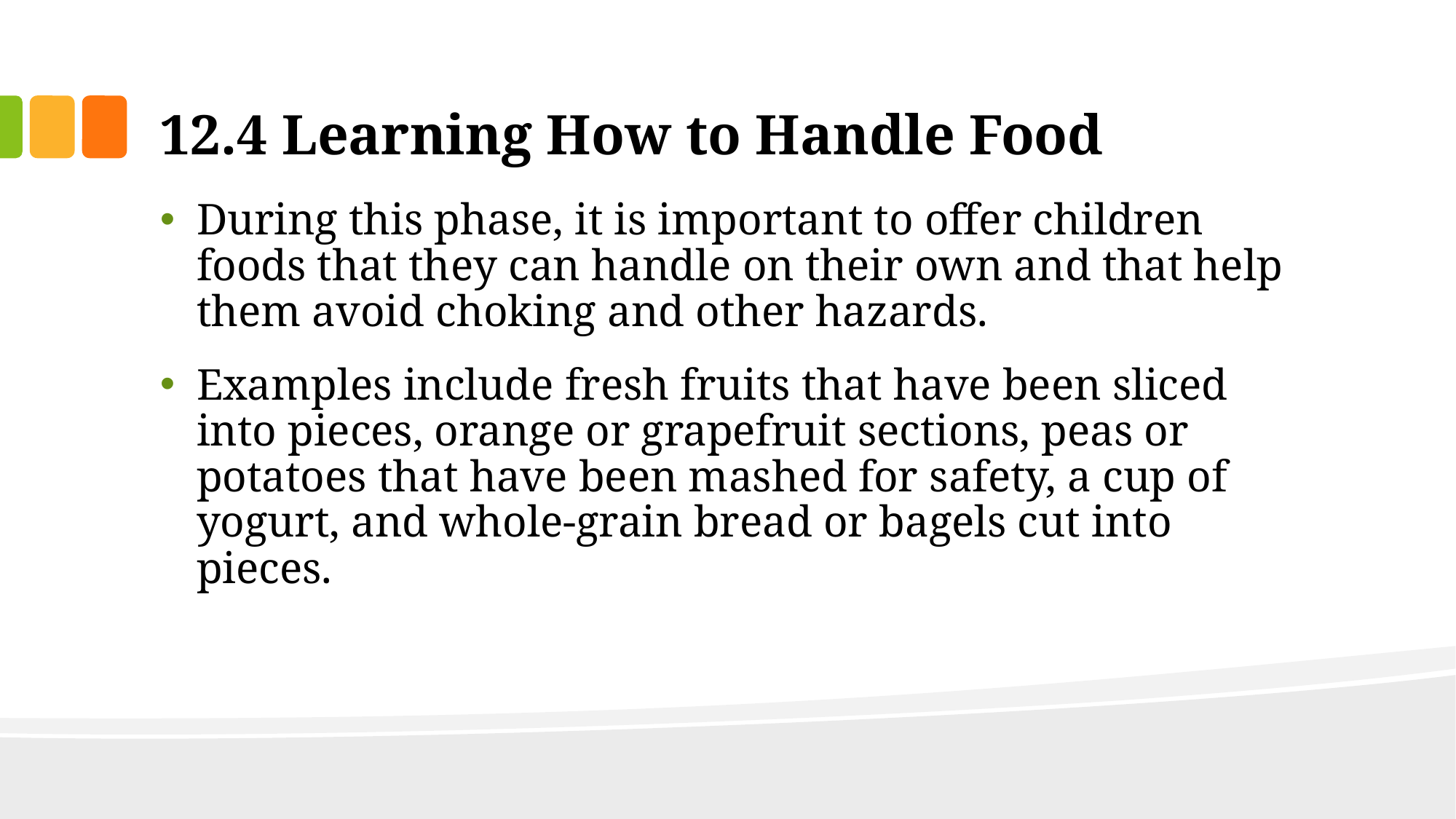

# 12.4 Learning How to Handle Food
During this phase, it is important to offer children foods that they can handle on their own and that help them avoid choking and other hazards.
Examples include fresh fruits that have been sliced into pieces, orange or grapefruit sections, peas or potatoes that have been mashed for safety, a cup of yogurt, and whole-grain bread or bagels cut into pieces.